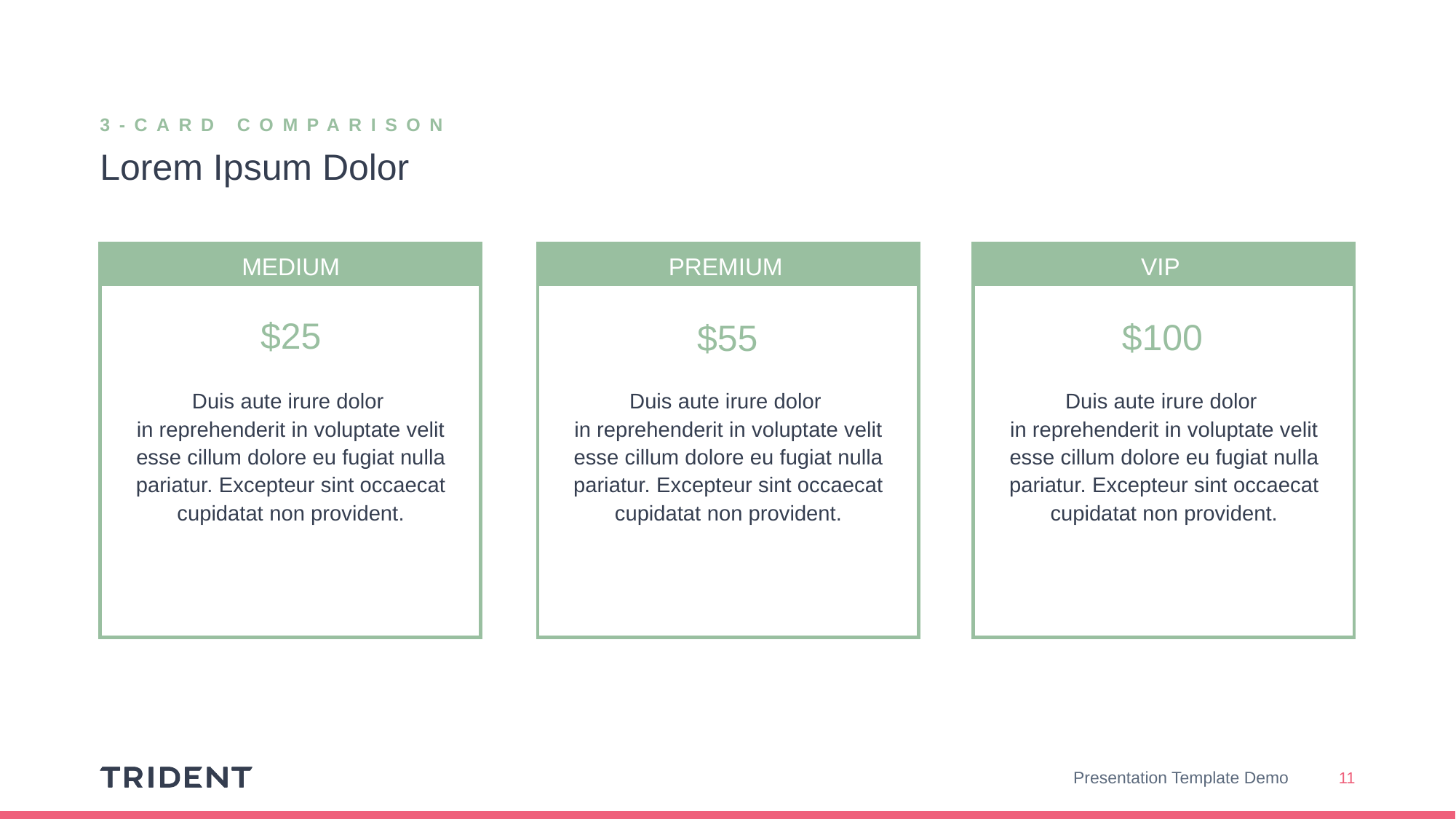

3-CARD COMPARISON
# Lorem Ipsum Dolor
PREMIUM
VIP
MEDIUM
$25
$100
$55
Duis aute irure dolor
in reprehenderit in voluptate velit esse cillum dolore eu fugiat nulla pariatur. Excepteur sint occaecat cupidatat non provident.

Duis aute irure dolor
in reprehenderit in voluptate velit esse cillum dolore eu fugiat nulla pariatur. Excepteur sint occaecat cupidatat non provident.

Duis aute irure dolor
in reprehenderit in voluptate velit esse cillum dolore eu fugiat nulla pariatur. Excepteur sint occaecat cupidatat non provident.
11
Presentation Template Demo